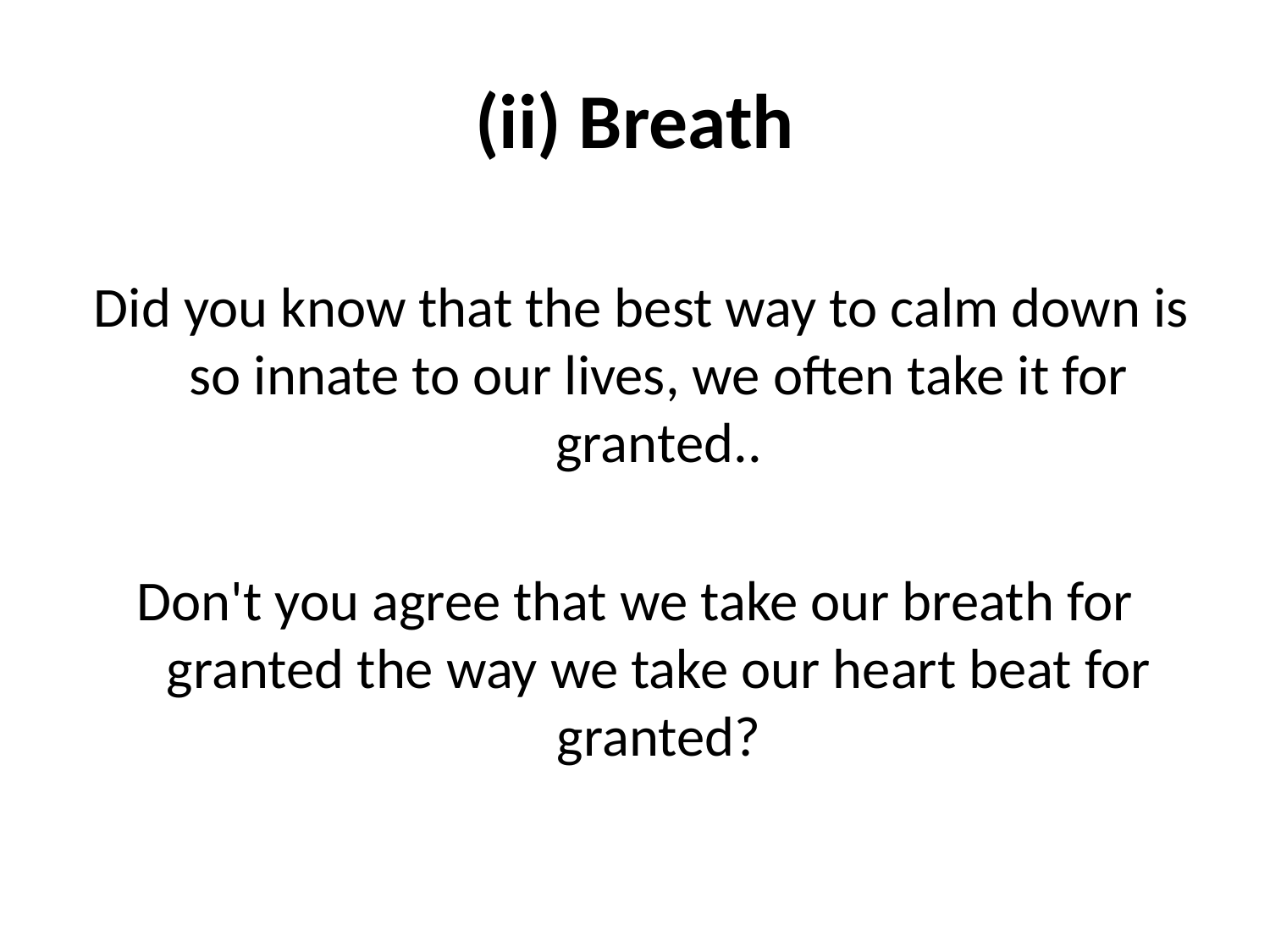

# (ii) Breath
 Did you know that the best way to calm down is so innate to our lives, we often take it for granted..

Don't you agree that we take our breath for granted the way we take our heart beat for granted?